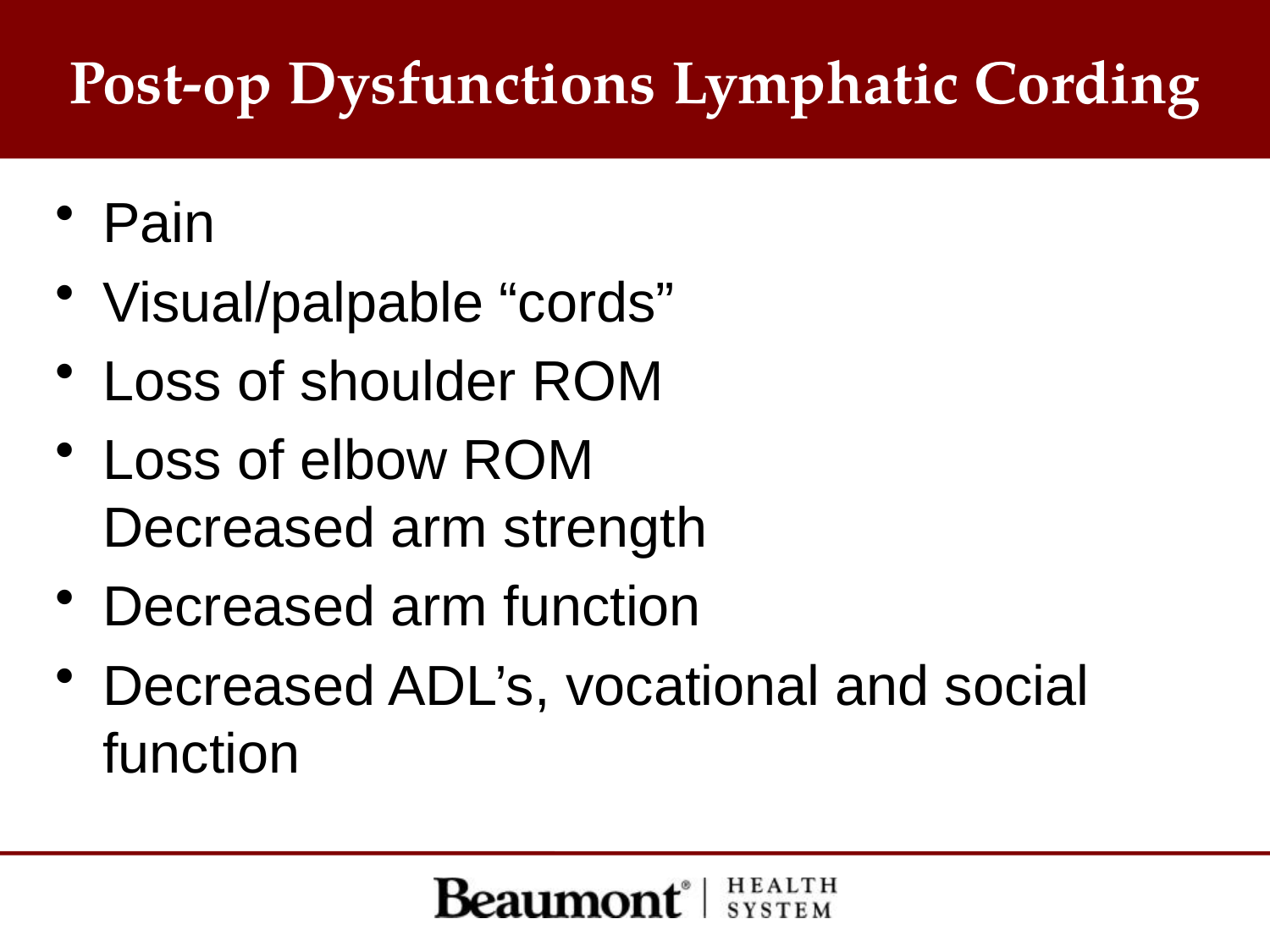

# Post-op Dysfunctions Lymphatic Cording
Pain
Visual/palpable “cords”
Loss of shoulder ROM
Loss of elbow ROM
Decreased arm strength
Decreased arm function
Decreased ADL’s, vocational and social function